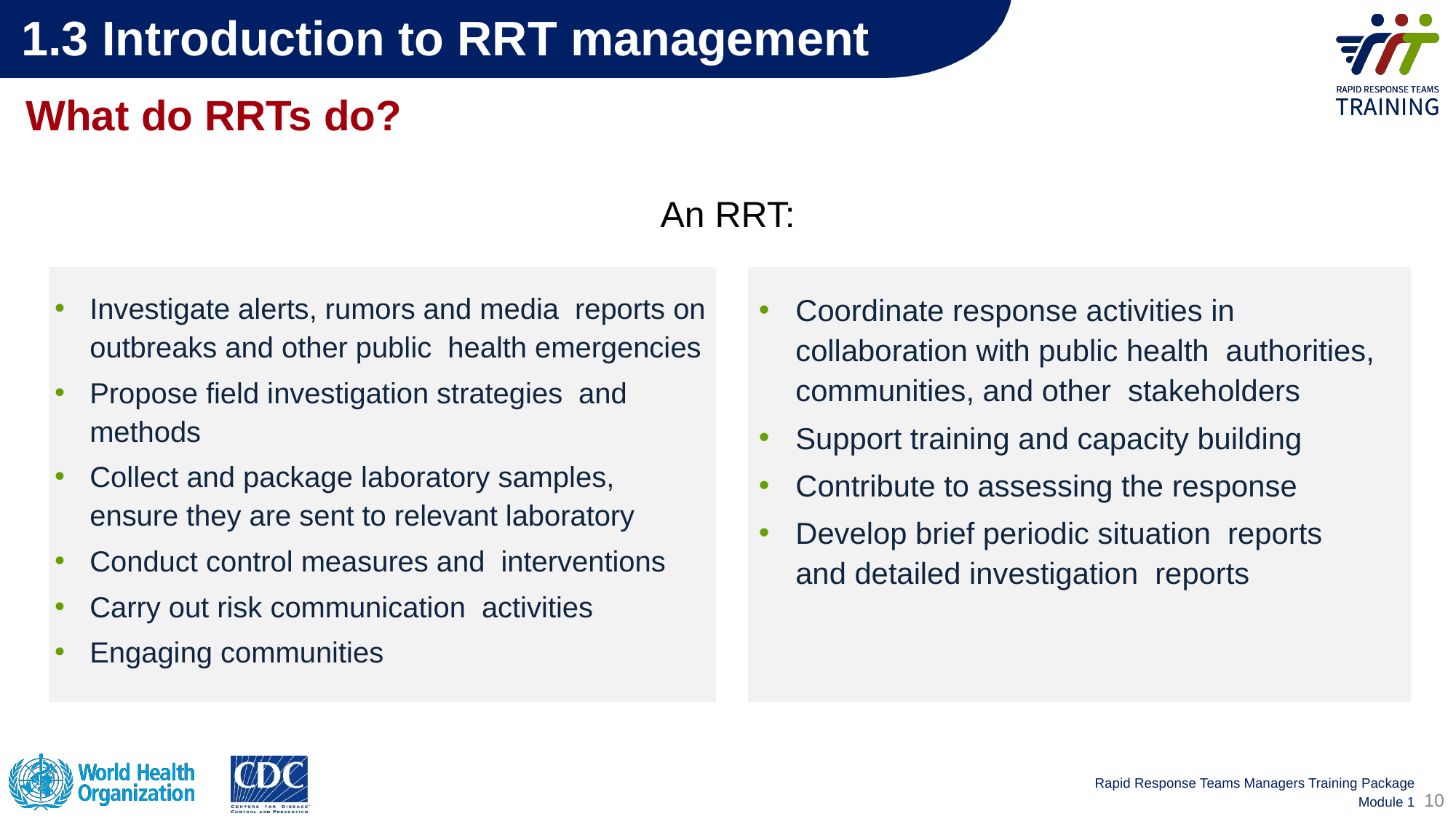

1.3 Introduction to RRT management
What do RRTs do?
An RRT:

Investigate alerts, rumors and media  reports on outbreaks and other public  health emergencies
Propose field investigation strategies  and methods
Collect and package laboratory samples, ensure they are sent to relevant laboratory
Conduct control measures and  interventions
Carry out risk communication  activities
Engaging communities

Coordinate response activities in  collaboration with public health  authorities, communities, and other  stakeholders
Support training and capacity building
Contribute to assessing the response
Develop brief periodic situation  reports and detailed investigation  reports
10